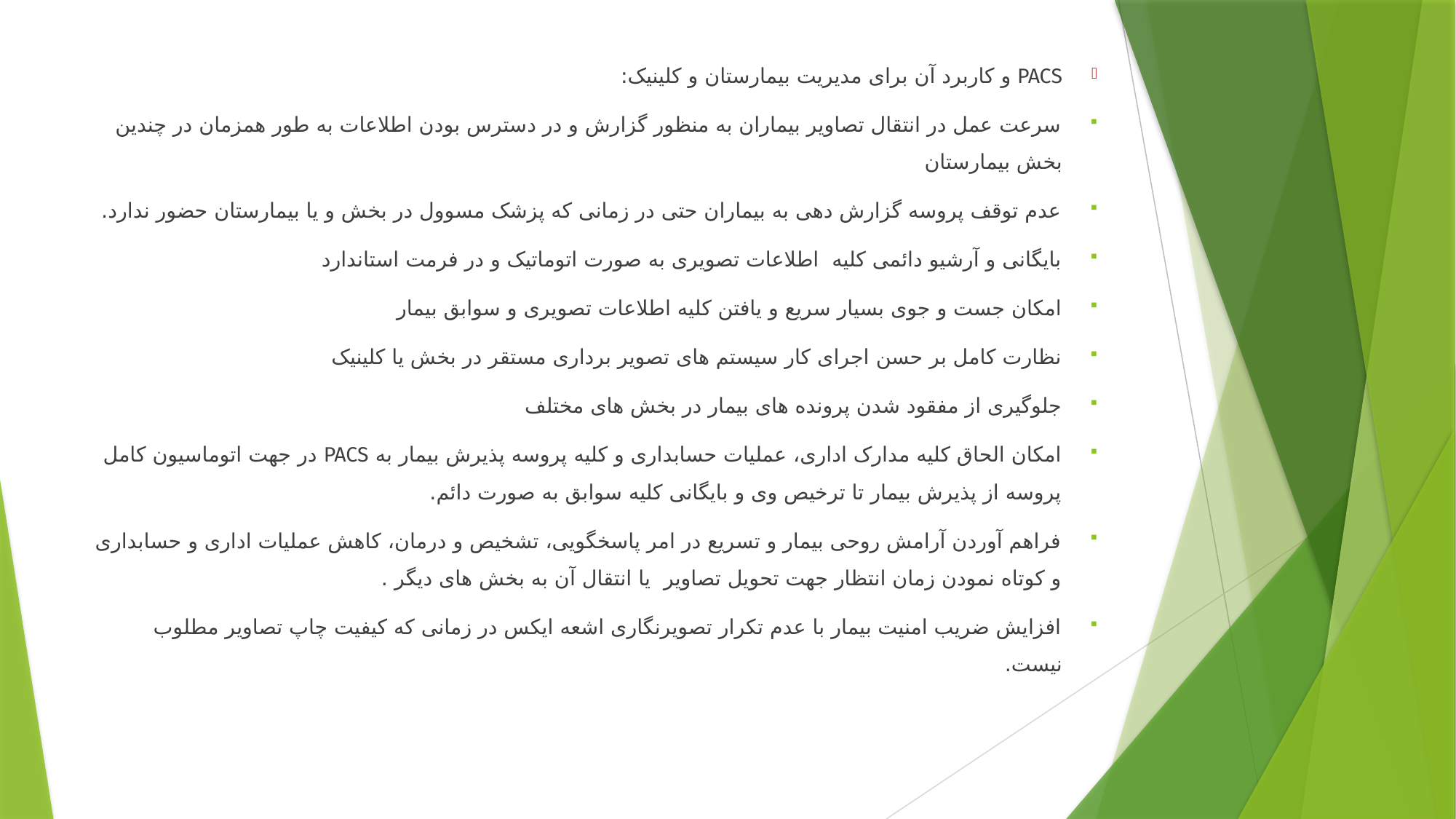

PACS و کاربرد آن برای مدیریت بیمارستان و کلینیک:
سرعت عمل در انتقال تصاویر بیماران به منظور گزارش و در دسترس بودن اطلاعات به طور همزمان در چندین بخش بیمارستان
عدم توقف پروسه گزارش دهی به بیماران حتی در زمانی که پزشک مسوول در بخش و یا بیمارستان حضور ندارد.
بایگانی و آرشیو دائمی کلیه  اطلاعات تصویری به صورت اتوماتیک و در فرمت استاندارد
امکان جست و جوی بسیار سریع و یافتن کلیه اطلاعات تصویری و سوابق بیمار
نظارت کامل بر حسن اجرای کار سیستم های تصویر برداری مستقر در بخش یا کلینیک
جلوگیری از مفقود شدن پرونده های بیمار در بخش های مختلف
امکان الحاق کلیه مدارک اداری، عملیات حسابداری و کلیه پروسه پذیرش بیمار به PACS در جهت اتوماسیون کامل پروسه از پذیرش بیمار تا ترخیص وی و بایگانی کلیه سوابق به صورت دائم.
فراهم آوردن آرامش روحی بیمار و تسریع در امر پاسخگویی، تشخیص و درمان، کاهش عملیات اداری و حسابداری و کوتاه نمودن زمان انتظار جهت تحویل تصاویر  یا انتقال آن به بخش های دیگر .
افزایش ضریب امنیت بیمار با عدم تکرار تصویرنگاری اشعه ایکس در زمانی که کیفیت چاپ تصاویر مطلوب نیست.